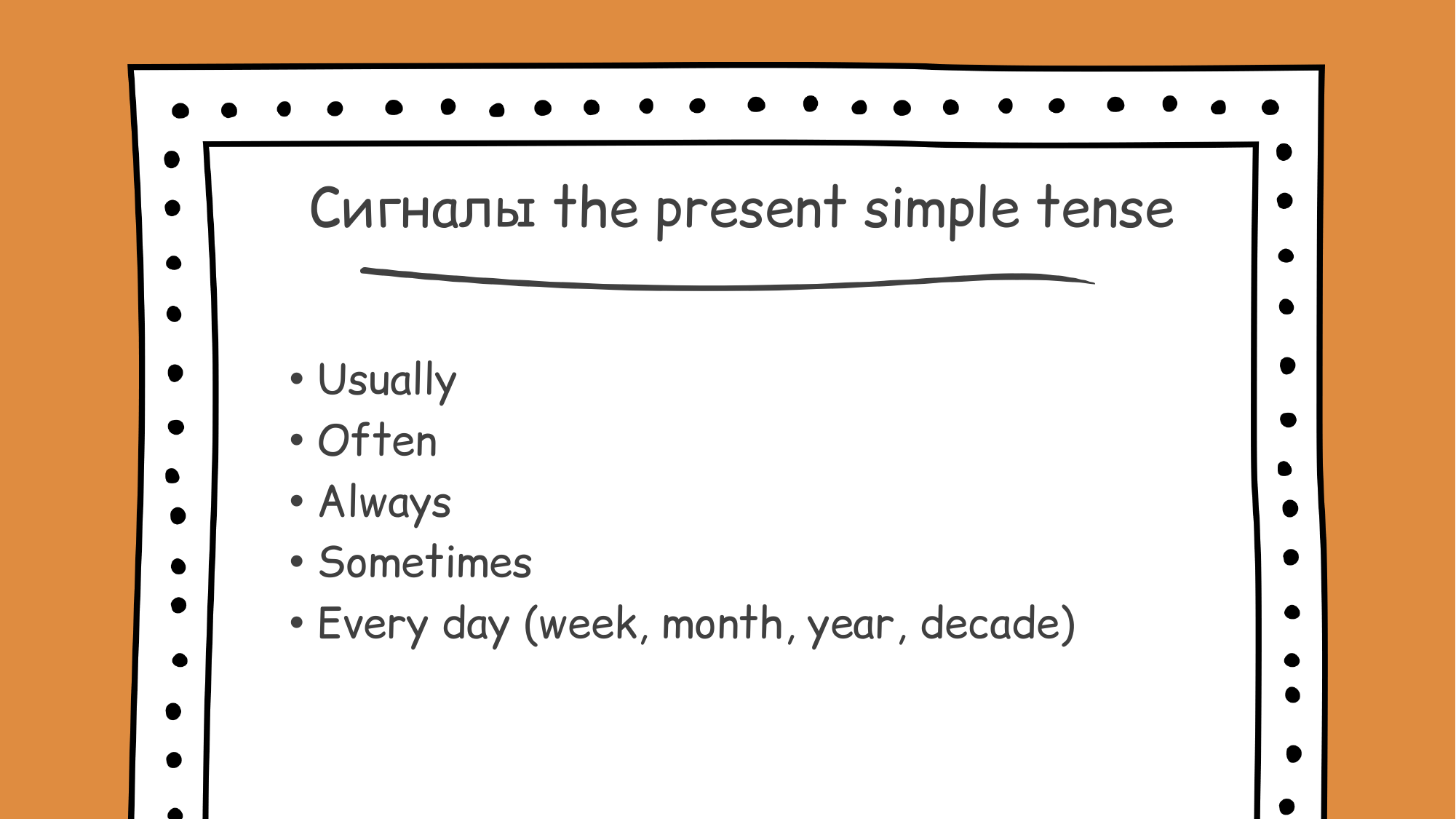

# Сигналы the present simple tense
 Usually
 Often
 Always
 Sometimes
 Every day (week, month, year, decade)